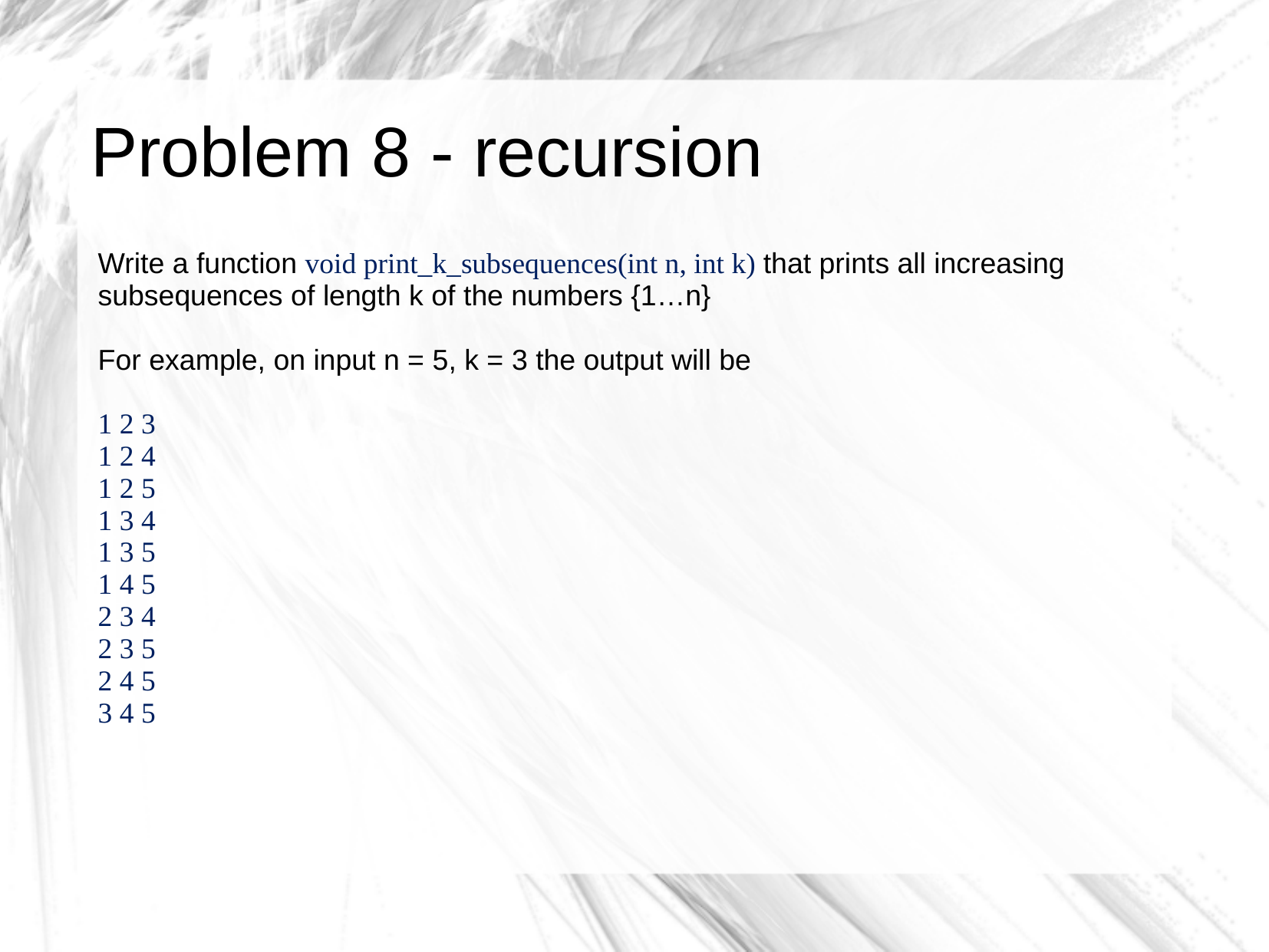

# Problem 8 - recursion
Write a function void print_k_subsequences(int n, int k) that prints all increasing subsequences of length k of the numbers {1…n}

For example, on input n = 5, k = 3 the output will be

1 2 3
1 2 4
1 2 5
1 3 4
1 3 5
1 4 5
2 3 4
2 3 5
2 4 5
3 4 5